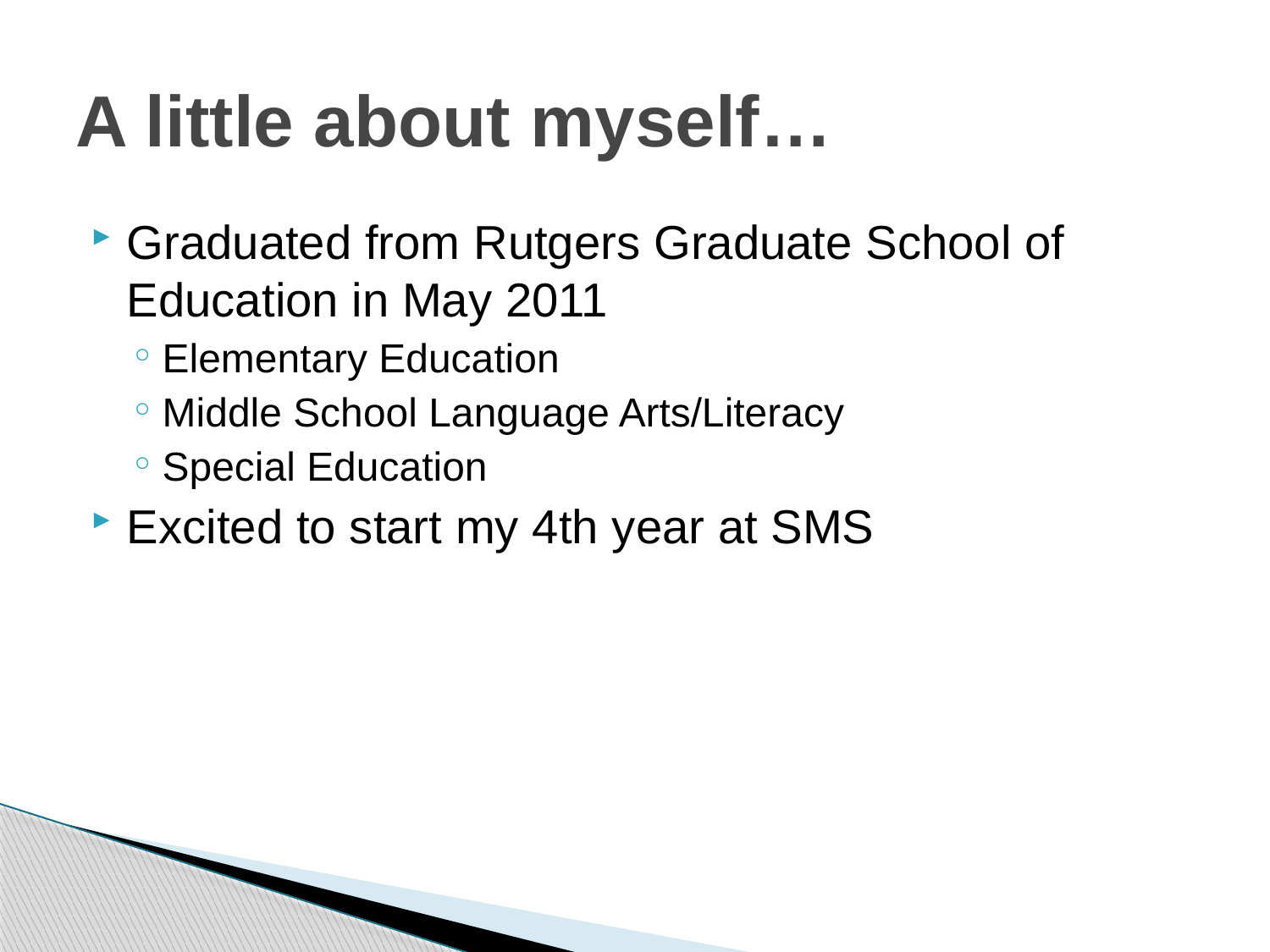

# A little about myself…
Graduated from Rutgers Graduate School of Education in May 2011
Elementary Education
Middle School Language Arts/Literacy
Special Education
Excited to start my 4th year at SMS